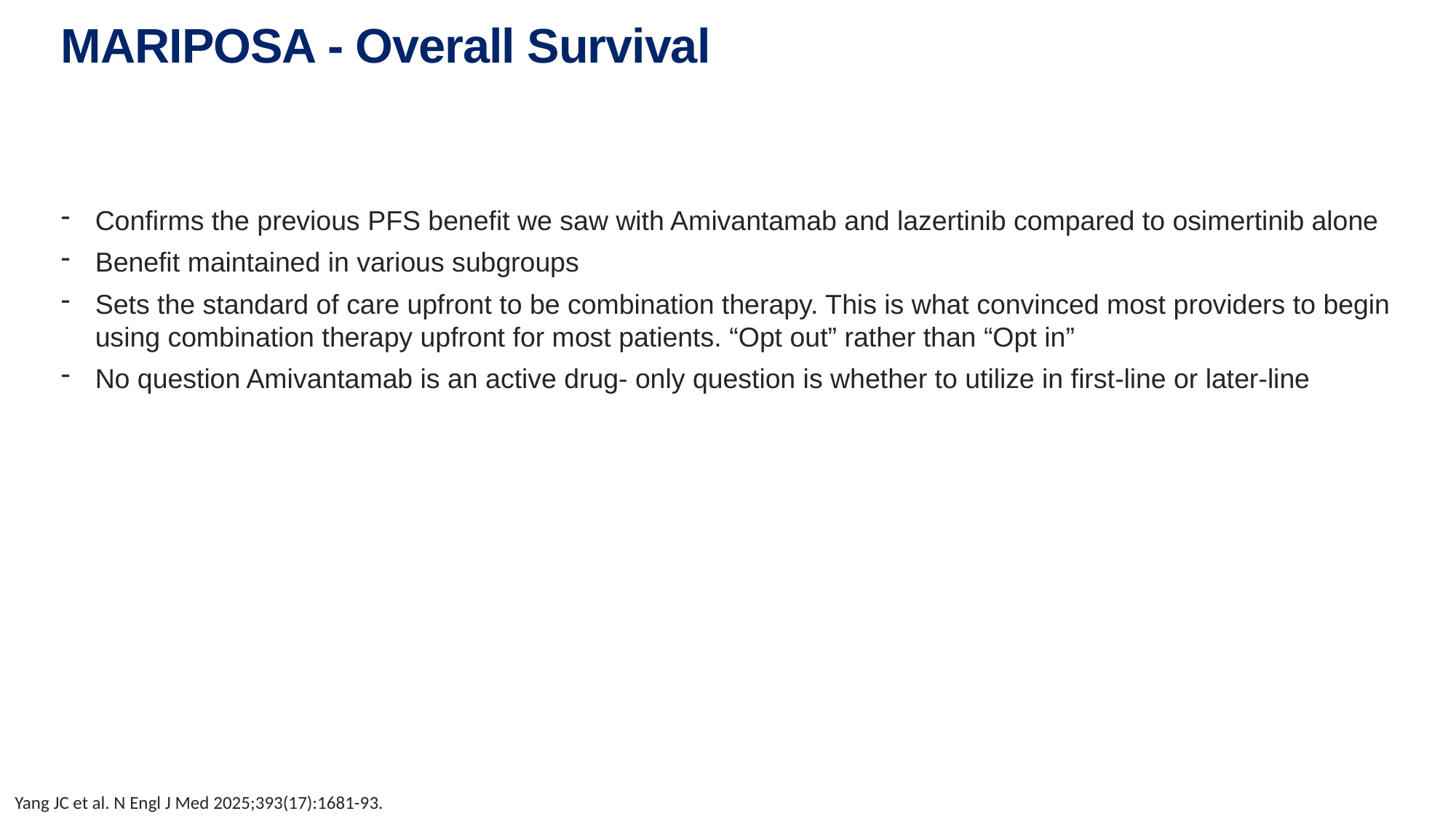

# MARIPOSA - Overall Survival
Confirms the previous PFS benefit we saw with Amivantamab and lazertinib compared to osimertinib alone
Benefit maintained in various subgroups
Sets the standard of care upfront to be combination therapy. This is what convinced most providers to begin using combination therapy upfront for most patients. “Opt out” rather than “Opt in”
No question Amivantamab is an active drug- only question is whether to utilize in first-line or later-line

Yang JC et al. N Engl J Med 2025;393(17):1681-93.